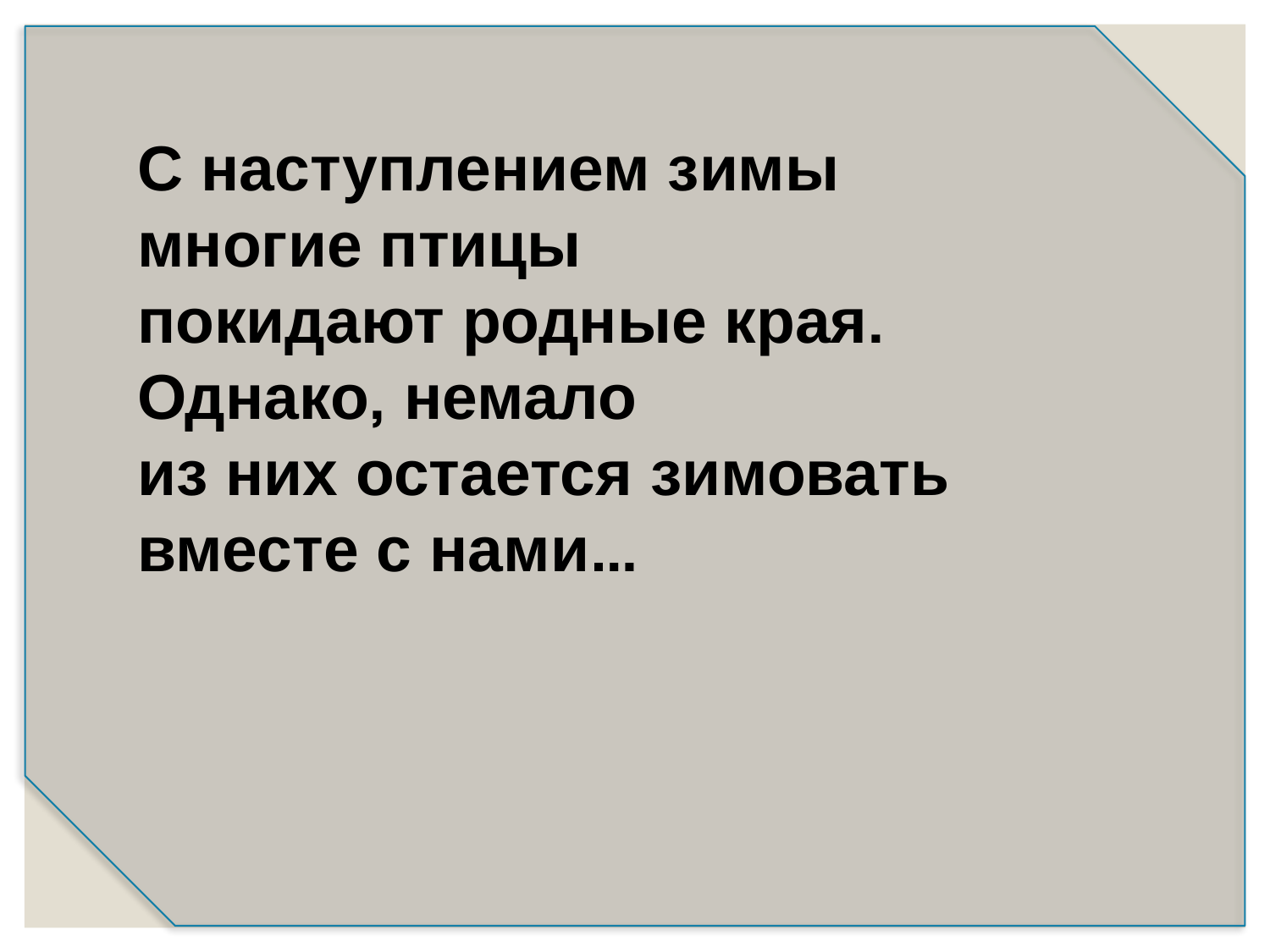

С наступлением зимы многие птицы
покидают родные края. Однако, немало
из них остается зимовать вместе с нами…